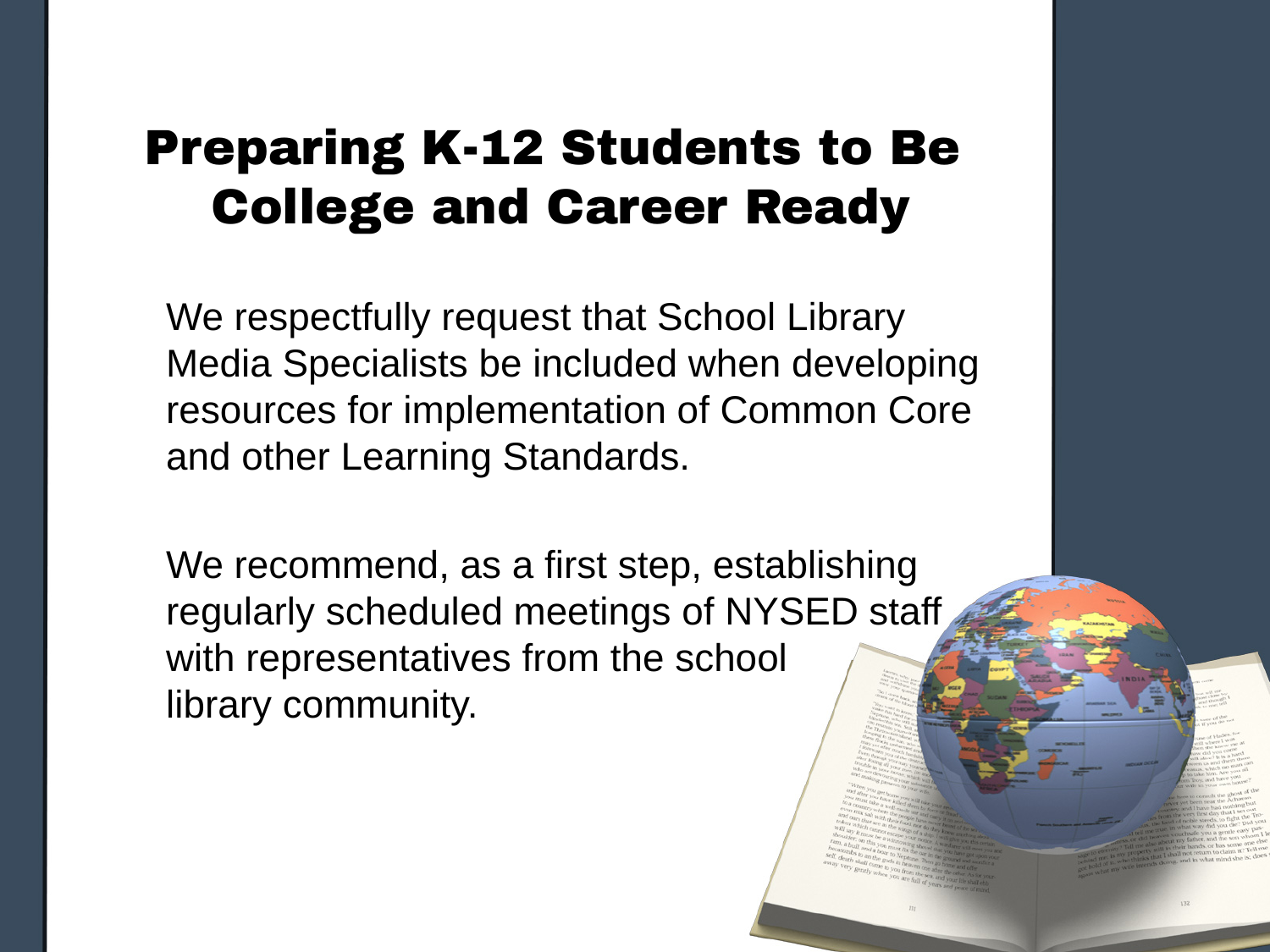

# Preparing K-12 Students to Be College and Career Ready
	We respectfully request that School Library Media Specialists be included when developing resources for implementation of Common Core and other Learning Standards.

	We recommend, as a first step, establishing regularly scheduled meetings of NYSED staff with representatives from the school            library community.